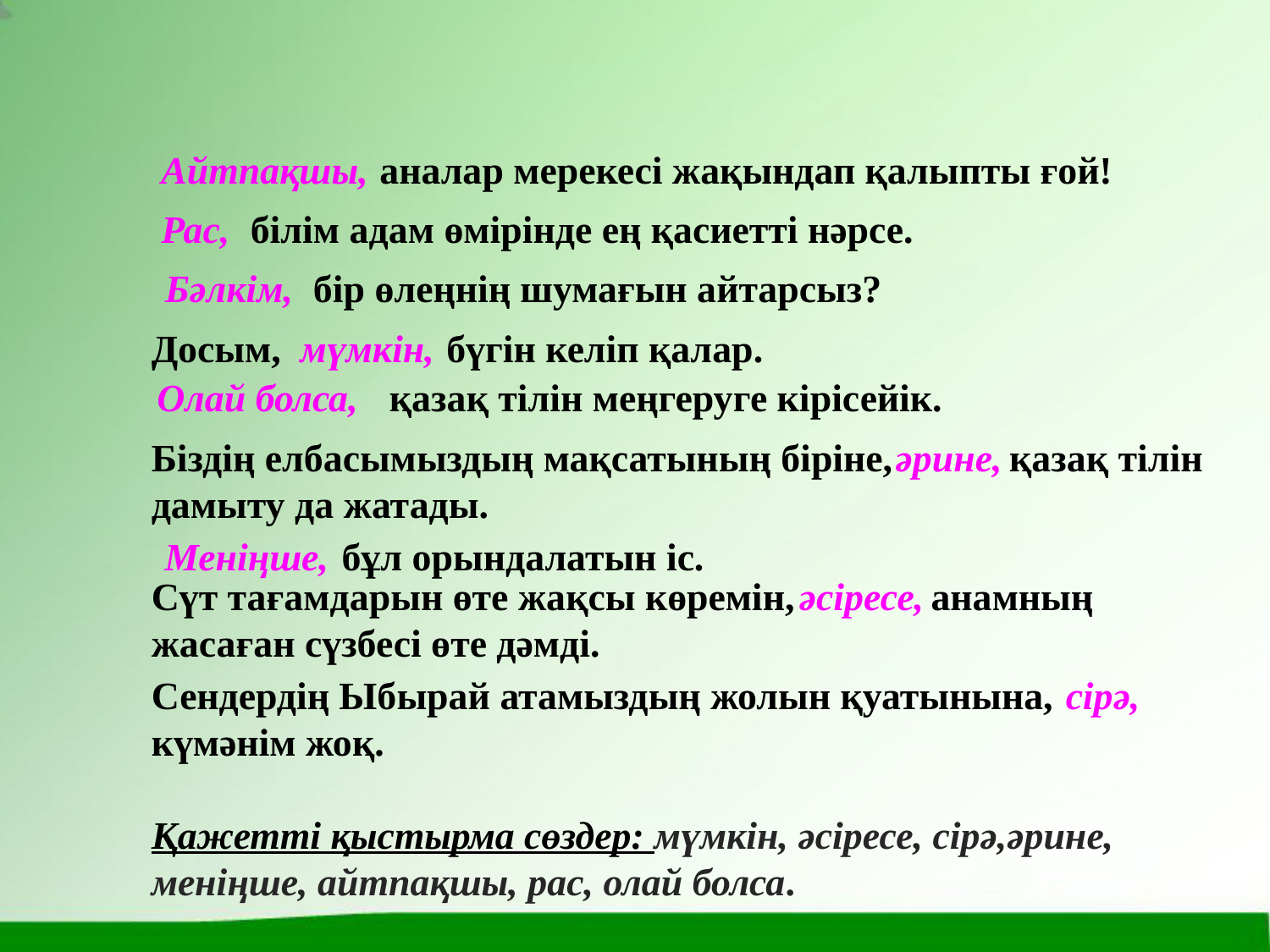

Айтпақшы,
аналар мерекесі жақындап қалыпты ғой!
Рас,
білім адам өмірінде ең қасиетті нәрсе.
Бәлкім,
бір өлеңнің шумағын айтарсыз?
Досым,                 бүгін келіп қалар.
мүмкін,
Олай болса,
қазақ тілін меңгеруге кірісейік.
Біздің елбасымыздың мақсатының біріне,            қазақ тілін дамыту да жатады.
әрине,
Меніңше,
бұл орындалатын іс.
Сүт тағамдарын өте жақсы көремін,              анамның жасаған сүзбесі өте дәмді.
әсіресе,
Сендердің Ыбырай атамыздың жолын қуатынына,          күмәнім жоқ.

Қажетті қыстырма сөздер: мүмкін, әсіресе, сірә,әрине, меніңше, айтпақшы, рас, олай болса.
 сірә,